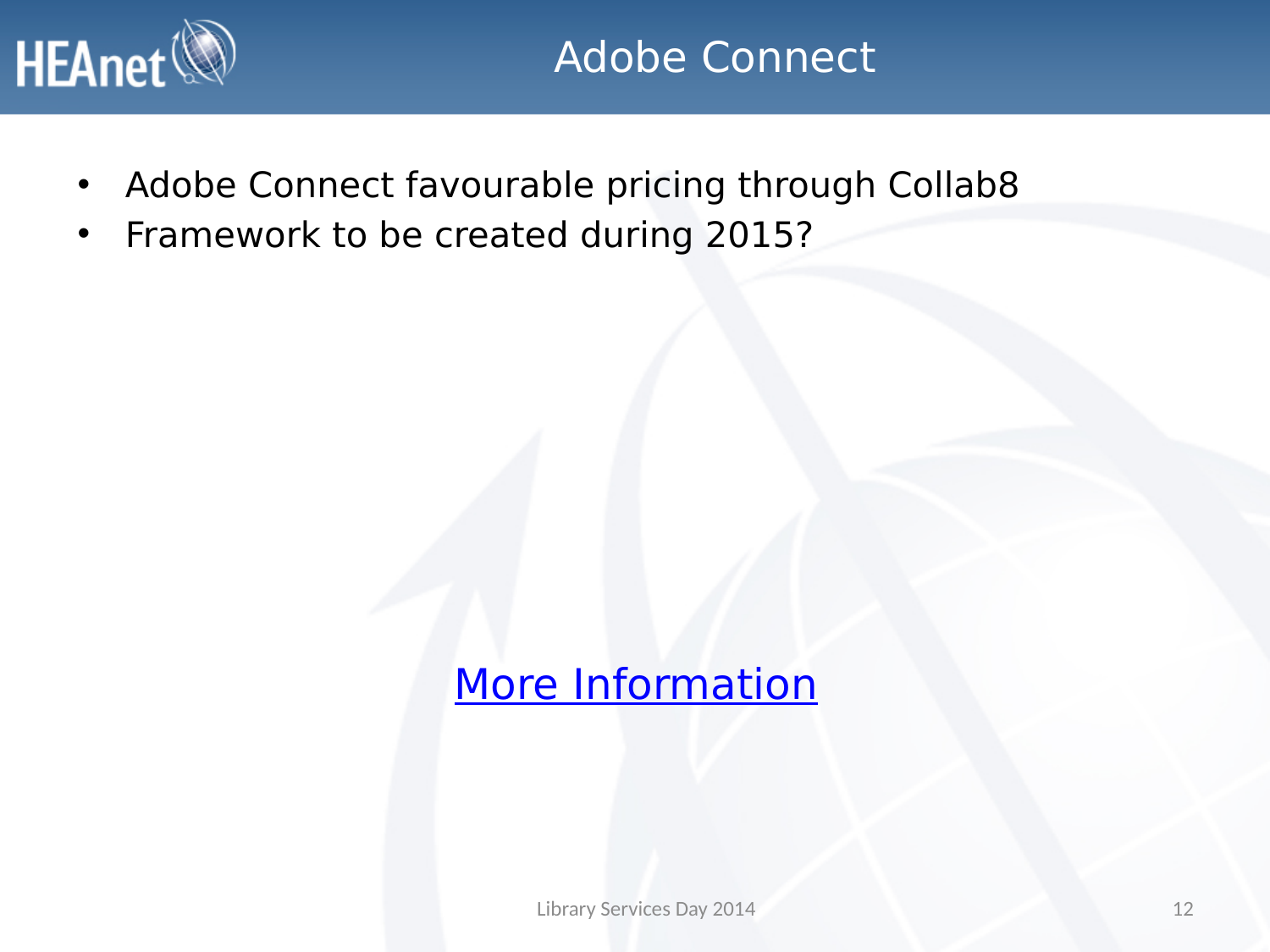

# Adobe Connect
Adobe Connect favourable pricing through Collab8
Framework to be created during 2015?

More Information
Library Services Day 2014
12